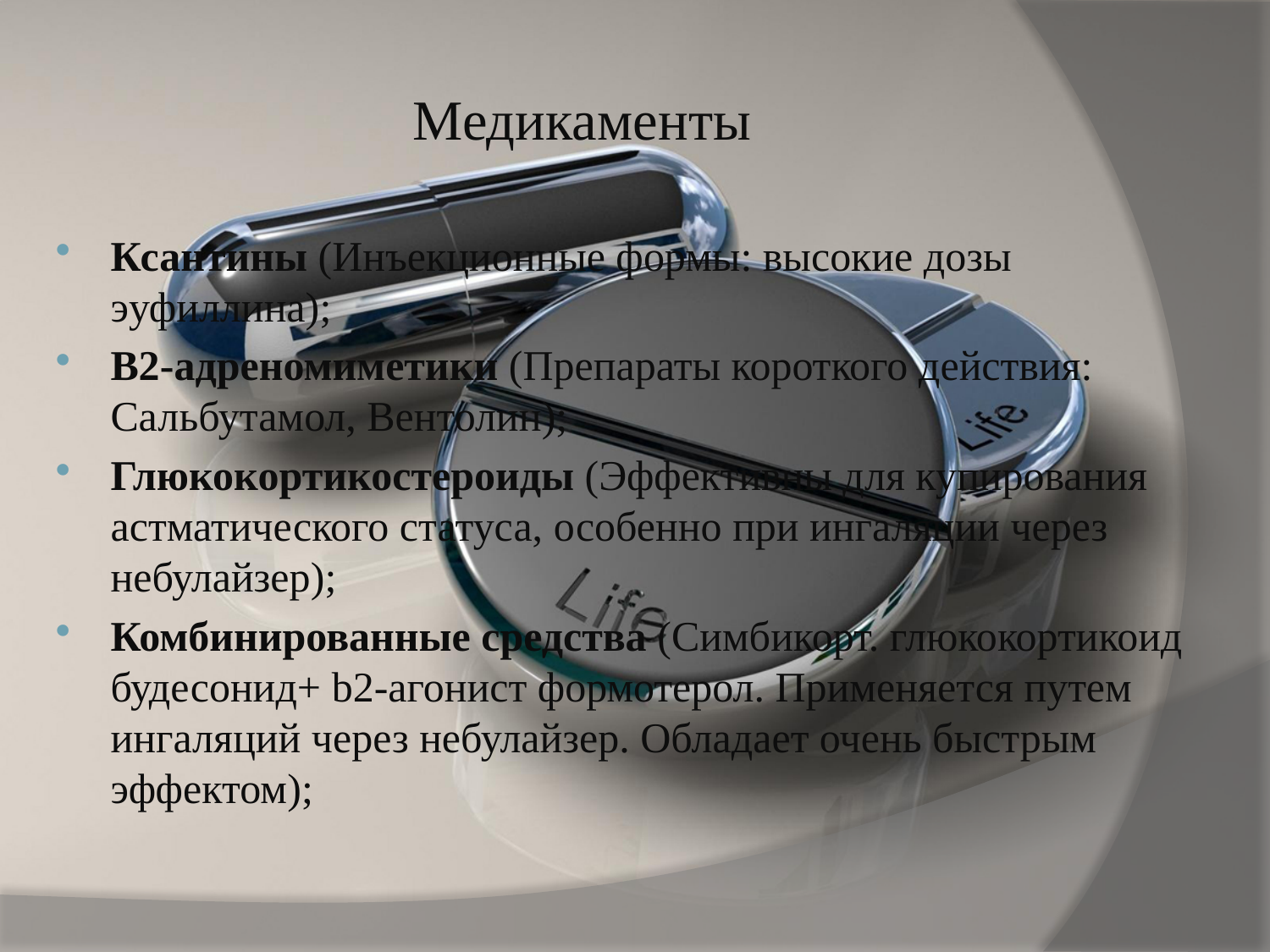

# Медикаменты
Ксантины (Инъекционные формы: высокие дозы эуфиллина);
B2-адреномиметики (Препараты короткого действия: Сальбутамол, Вентолин);
Глюкокортикостероиды (Эффективны для купирования астматического статуса, особенно при ингаляции через небулайзер);
Комбинированные средства (Симбикорт. глюкокортикоид будесонид+ b2-агонист формотерол. Применяется путем ингаляций через небулайзер. Обладает очень быстрым эффектом);